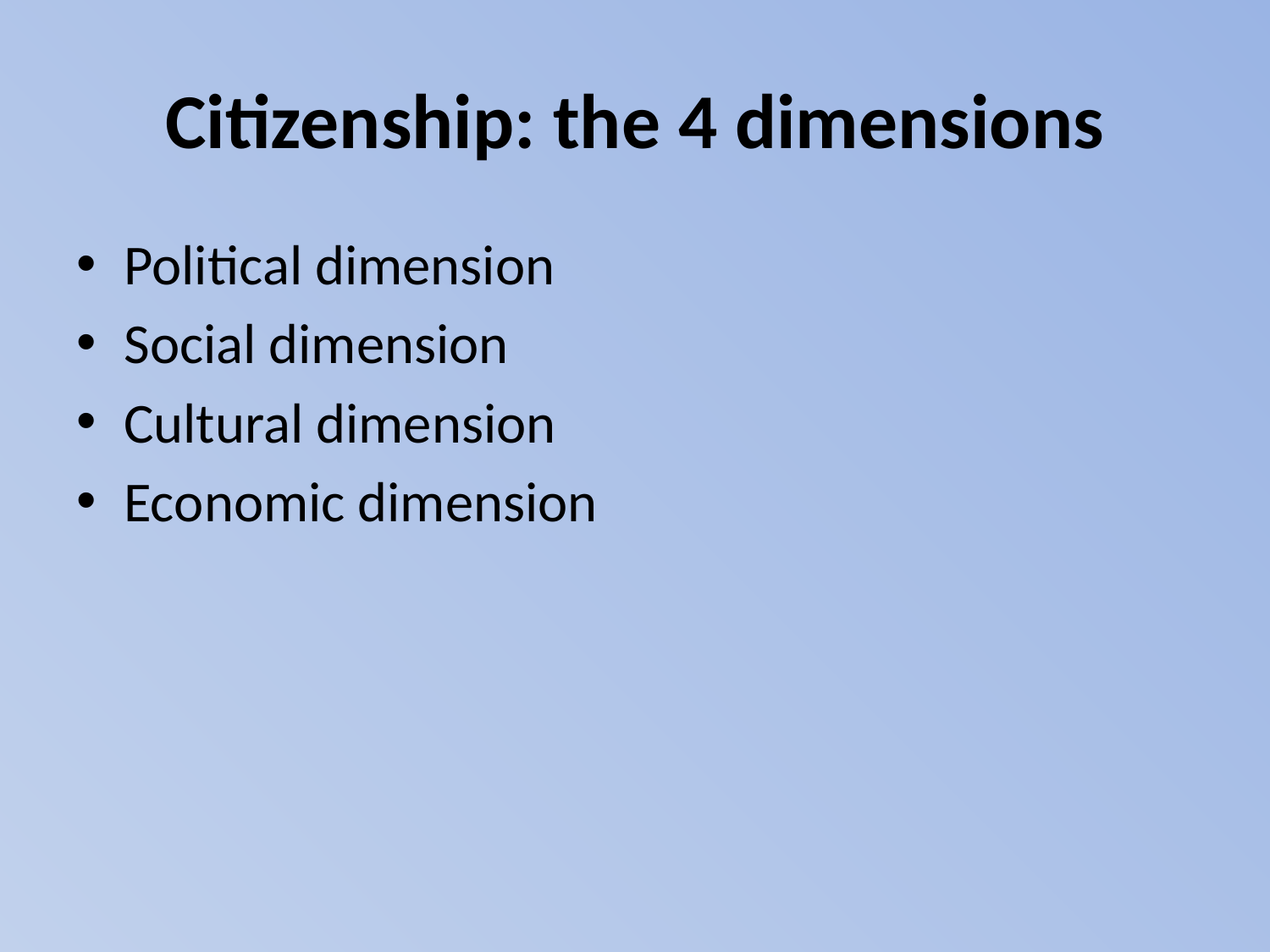

# Citizenship: the 4 dimensions
Political dimension
Social dimension
Cultural dimension
Economic dimension